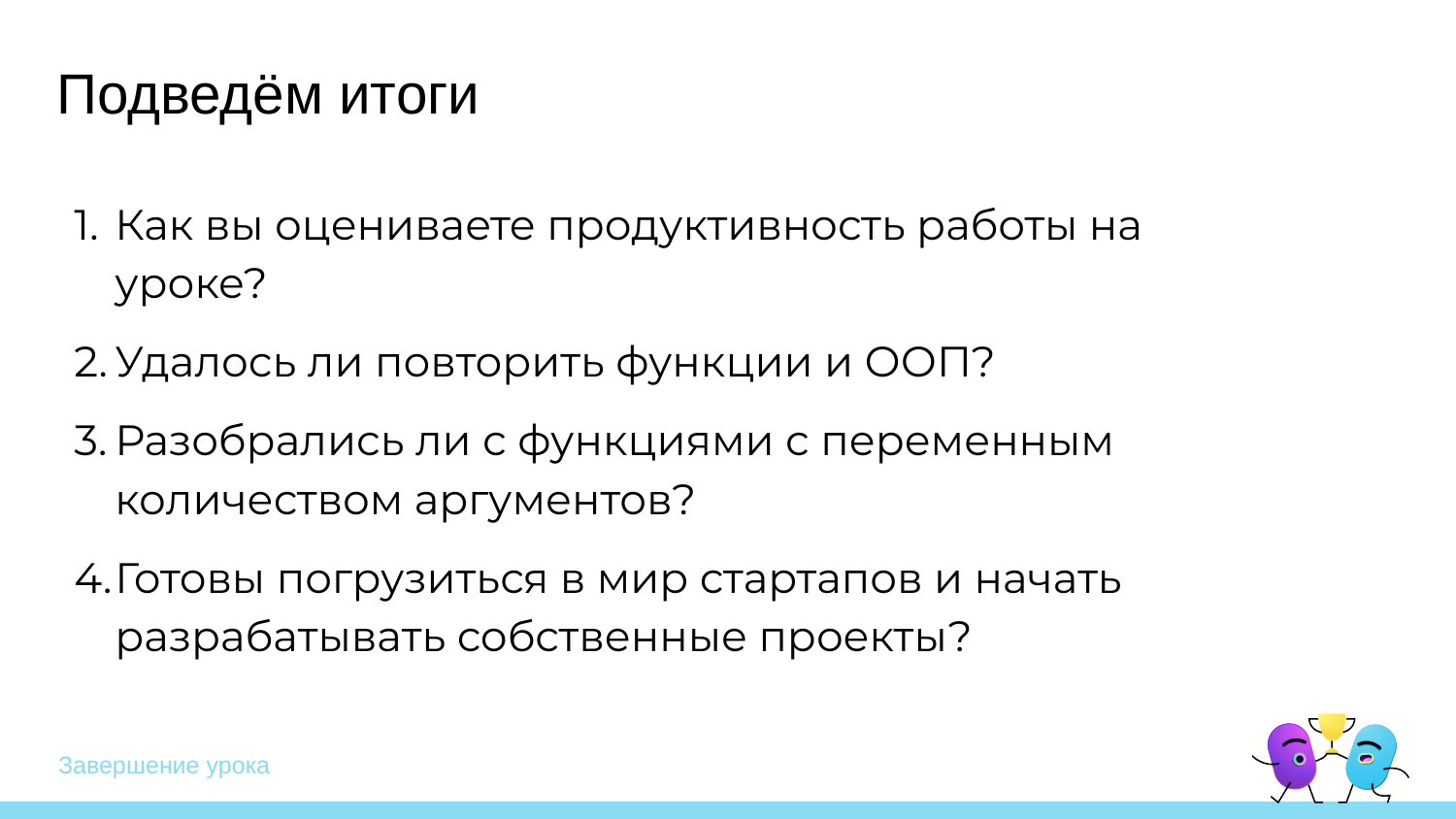

Подведём итоги
Как вы оцениваете продуктивность работы на уроке?
Удалось ли повторить функции и ООП?
Разобрались ли с функциями с переменным количеством аргументов?
Готовы погрузиться в мир стартапов и начать разрабатывать собственные проекты?
Завершение урока